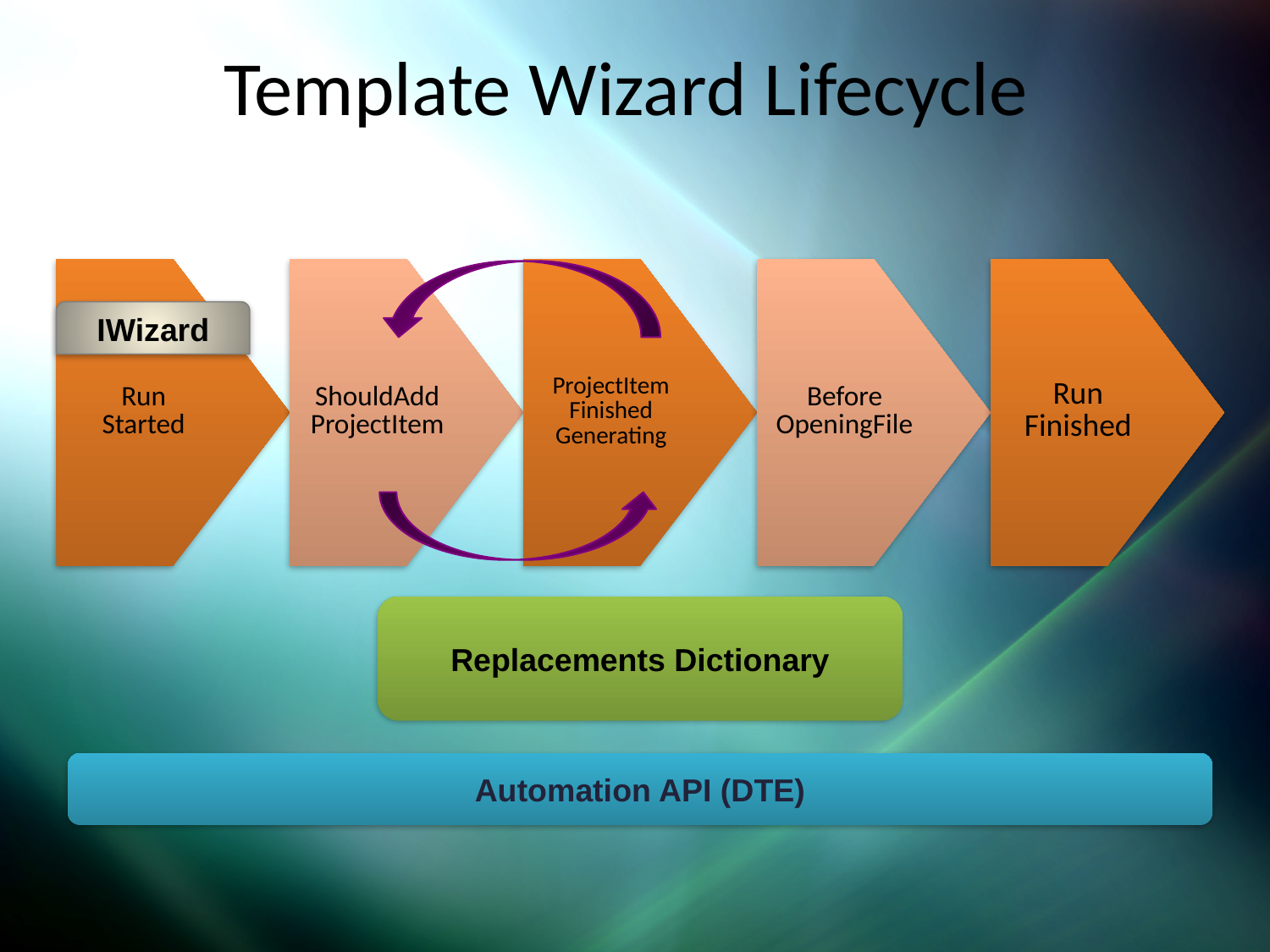

# Template Wizard Lifecycle
ShouldAdd
ProjectItem
Run
Finished
ProjectItem
Finished
Generating
Before
OpeningFile
Run
Started

IWizard

Replacements Dictionary
Automation API (DTE)